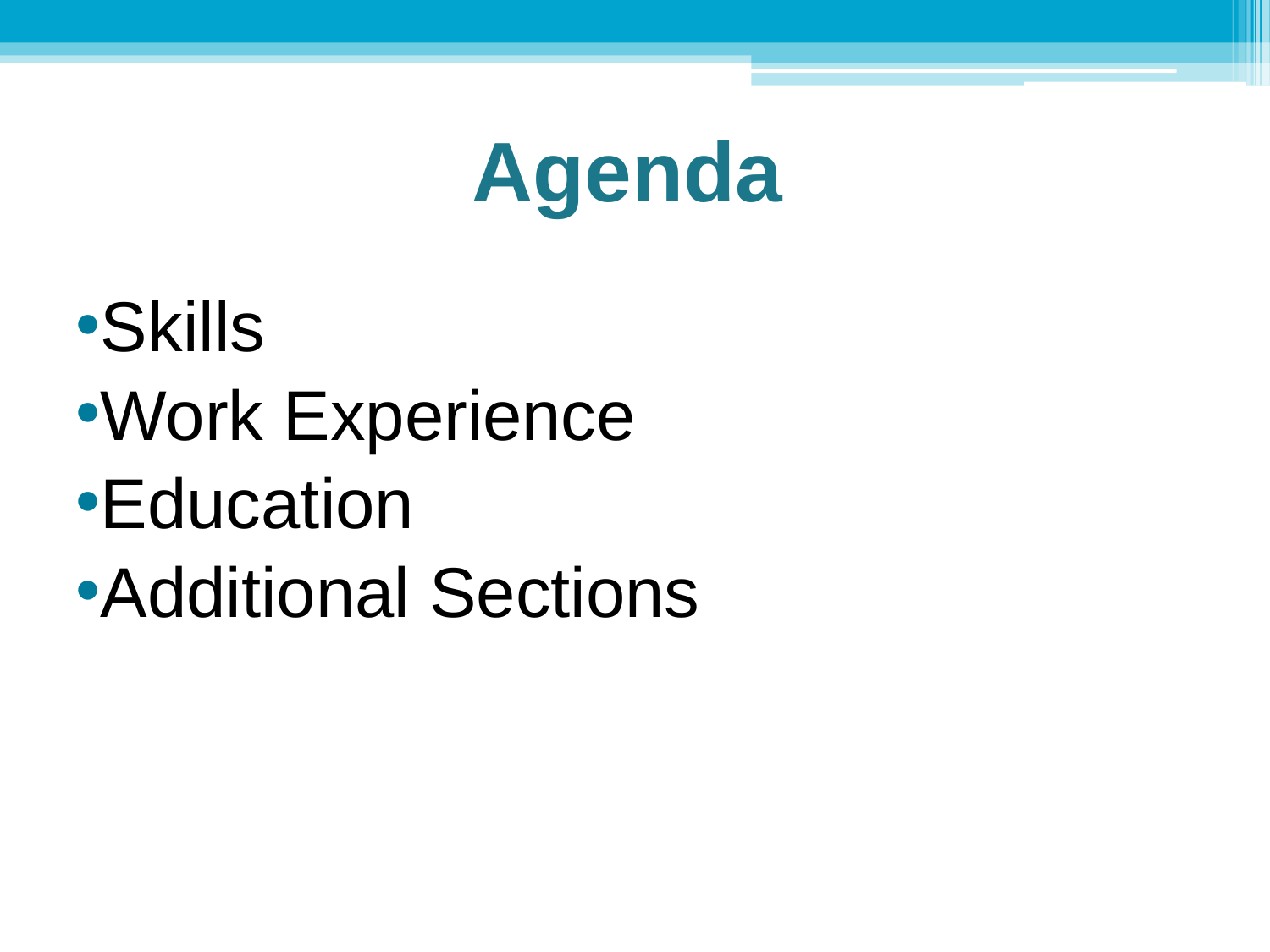

# Agenda
Skills
Work Experience
Education
Additional Sections